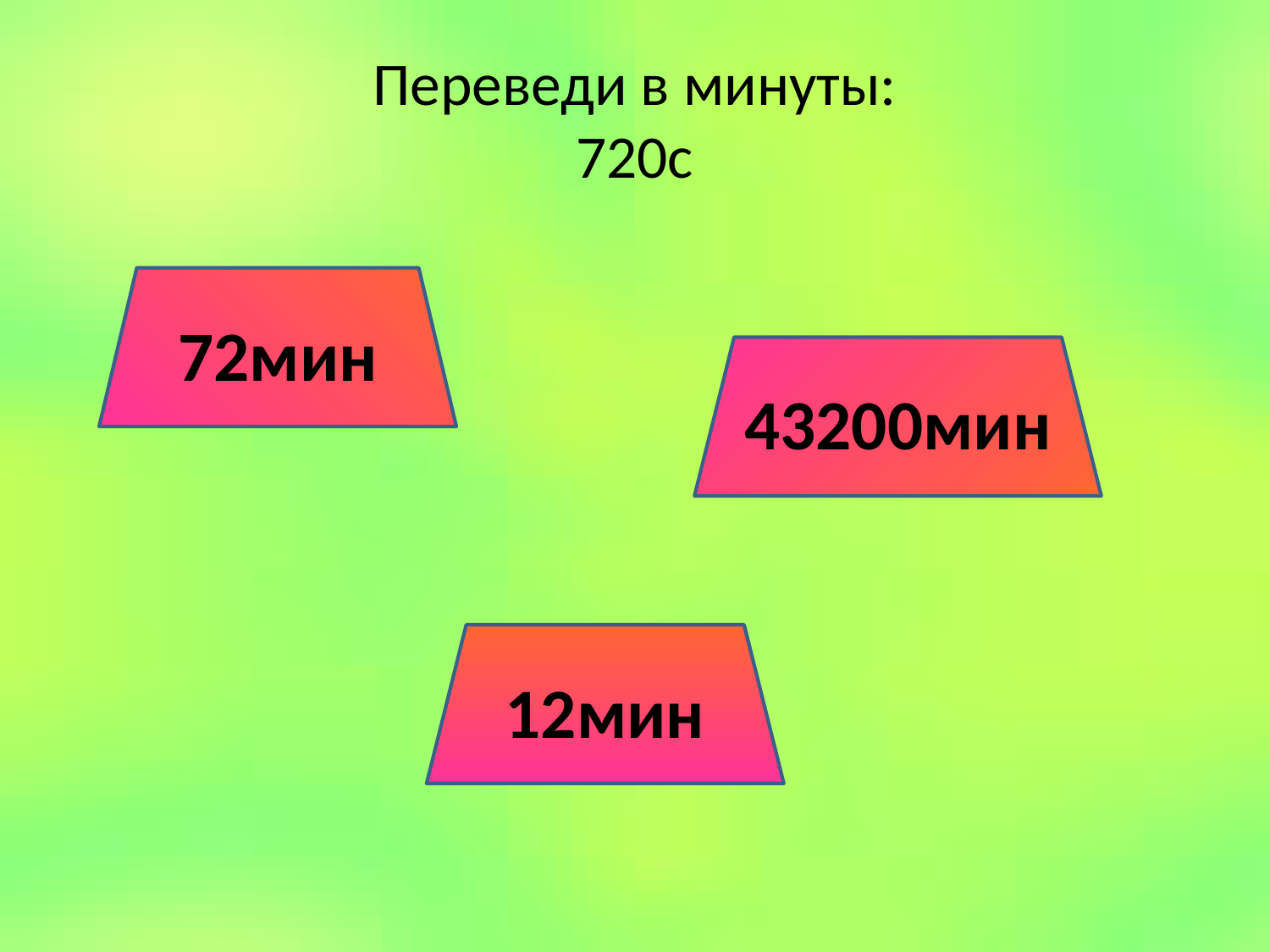

# Переведи в минуты: 720с
72мин
43200мин
12мин